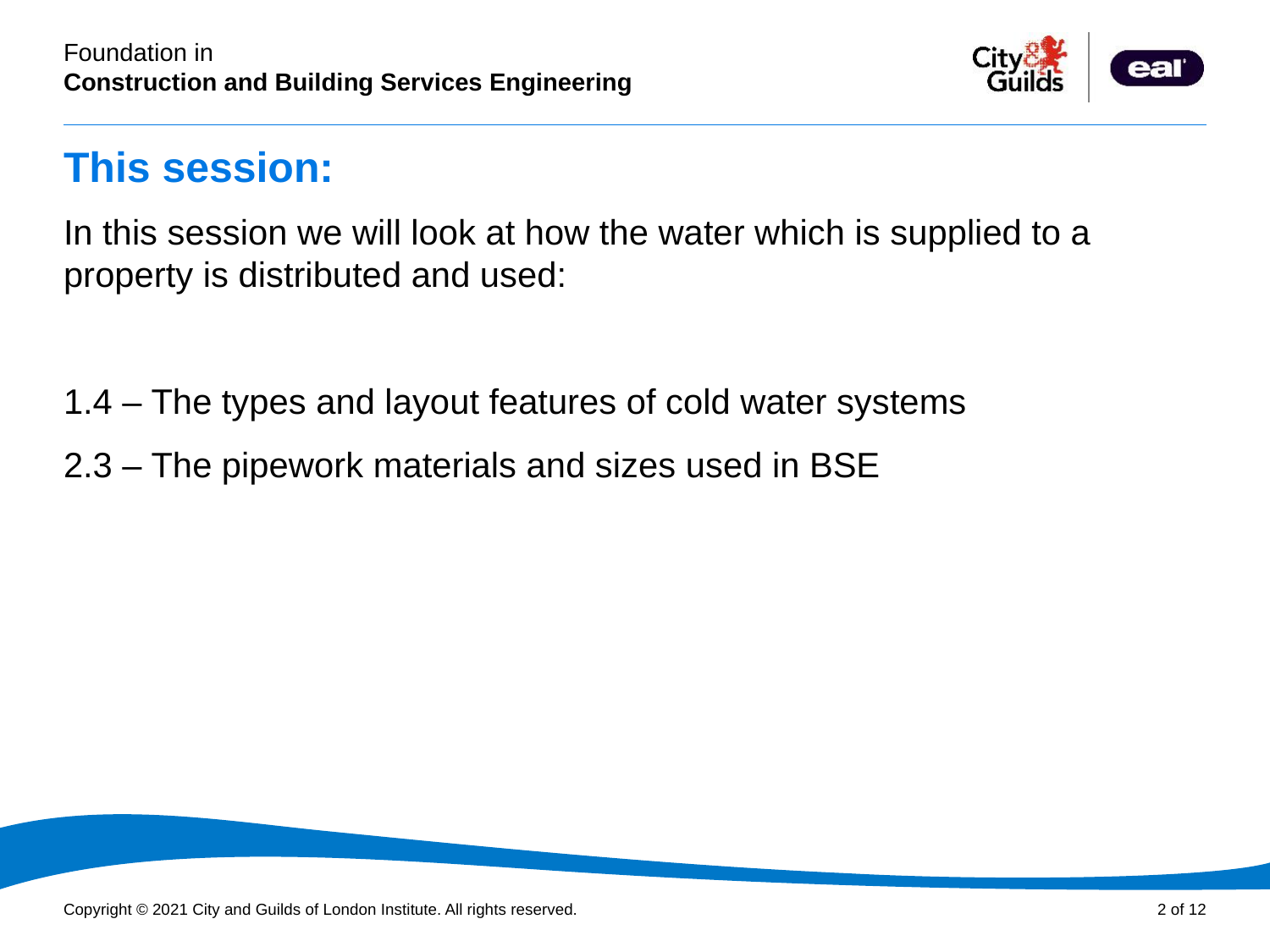

# This session:
In this session we will look at how the water which is supplied to a property is distributed and used:

1.4 – The types and layout features of cold water systems
2.3 – The pipework materials and sizes used in BSE